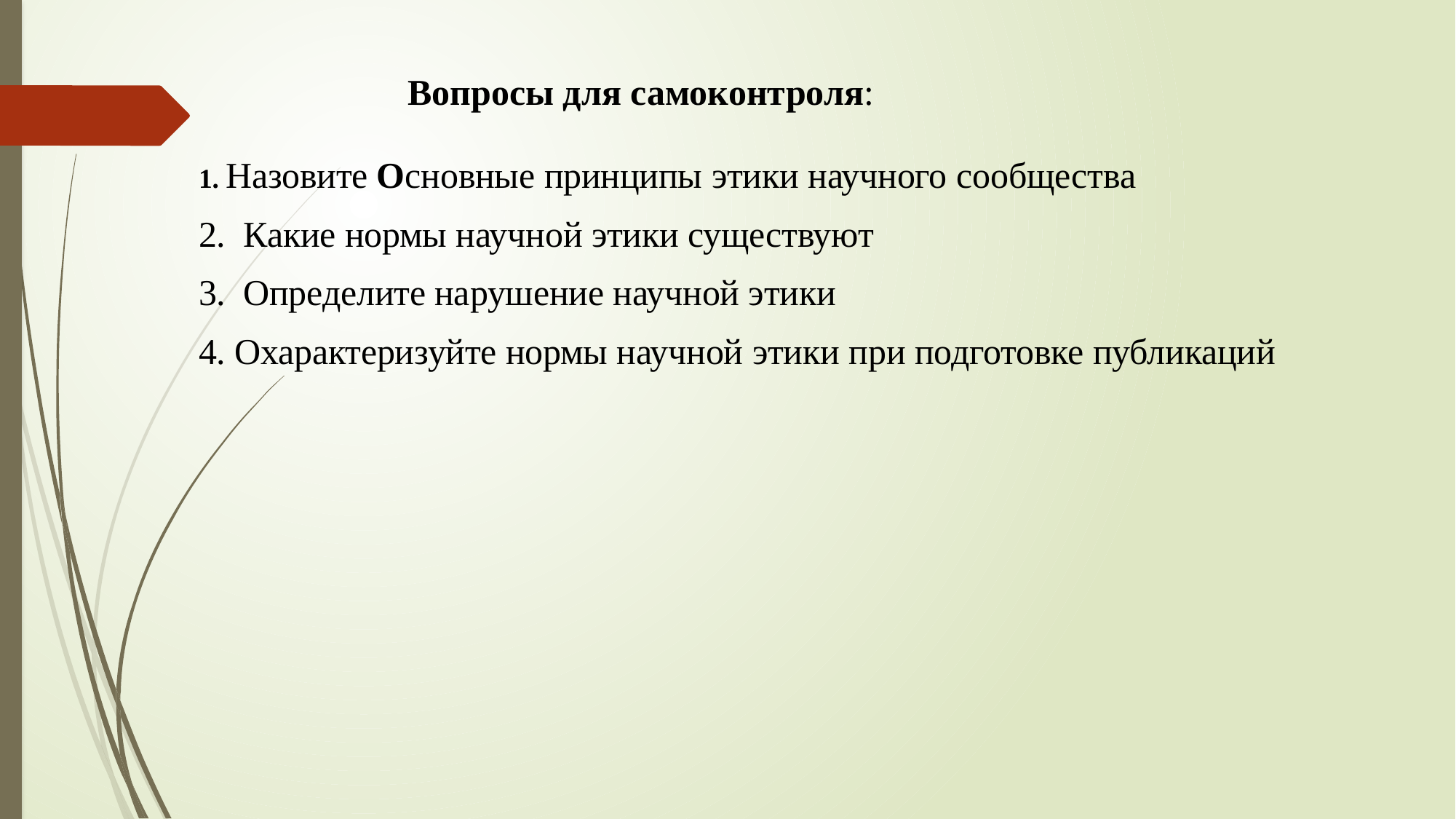

Вопросы для самоконтроля:
1. Назовите основные принципы этики научного сообщества
2.  Какие нормы научной этики существуют
3.  Определите нарушение научной этики
4. Охарактеризуйте нормы научной этики при подготовке публикаций